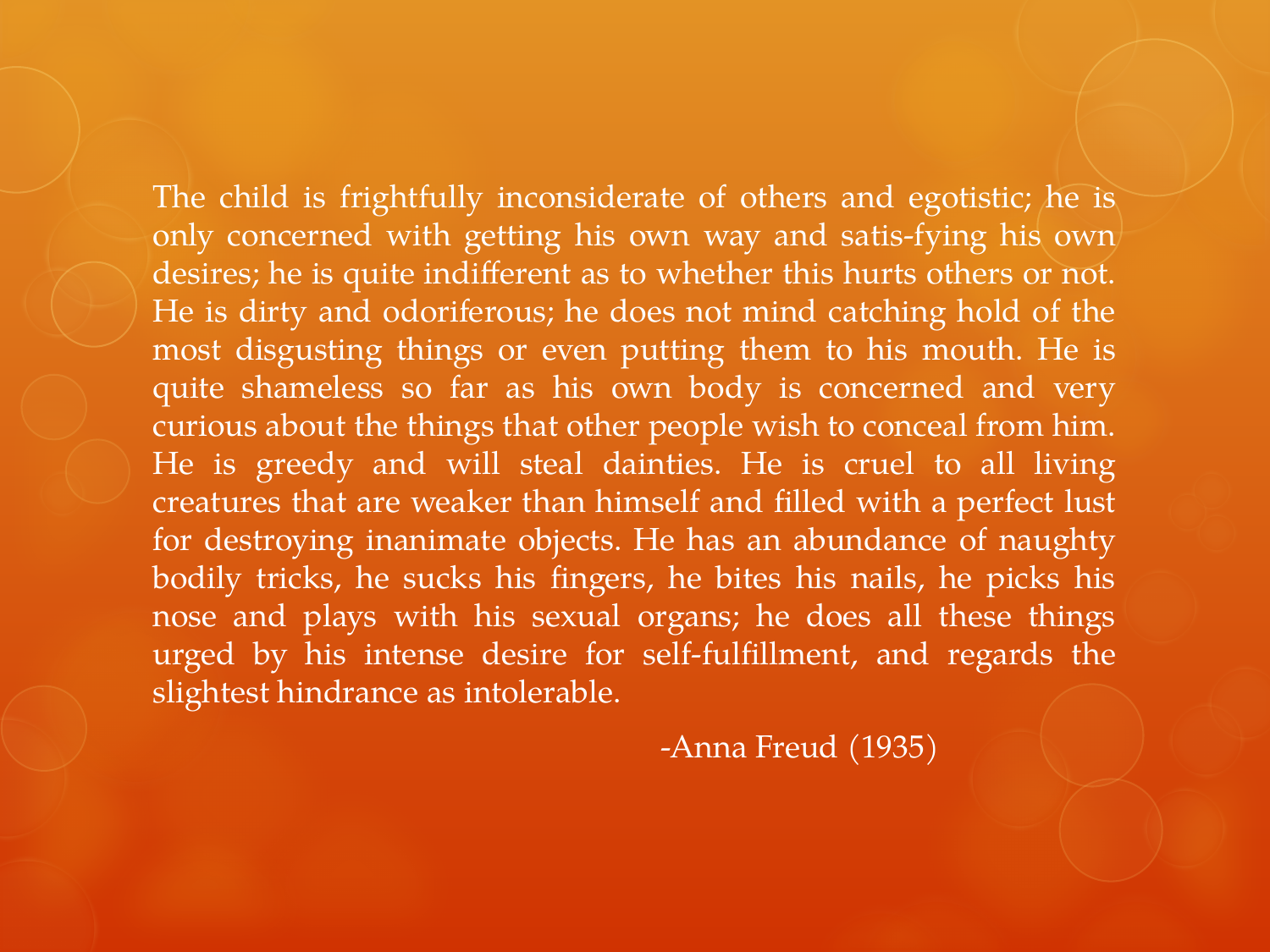

The child is frightfully inconsiderate of others and egotistic; he is only concerned with getting his own way and satis-fying his own desires; he is quite indifferent as to whether this hurts others or not. He is dirty and odoriferous; he does not mind catching hold of the most disgusting things or even putting them to his mouth. He is quite shameless so far as his own body is concerned and very curious about the things that other people wish to conceal from him. He is greedy and will steal dainties. He is cruel to all living creatures that are weaker than himself and filled with a perfect lust for destroying inanimate objects. He has an abundance of naughty bodily tricks, he sucks his fingers, he bites his nails, he picks his nose and plays with his sexual organs; he does all these things urged by his intense desire for self-fulfillment, and regards the slightest hindrance as intolerable.
				-Anna Freud (1935)